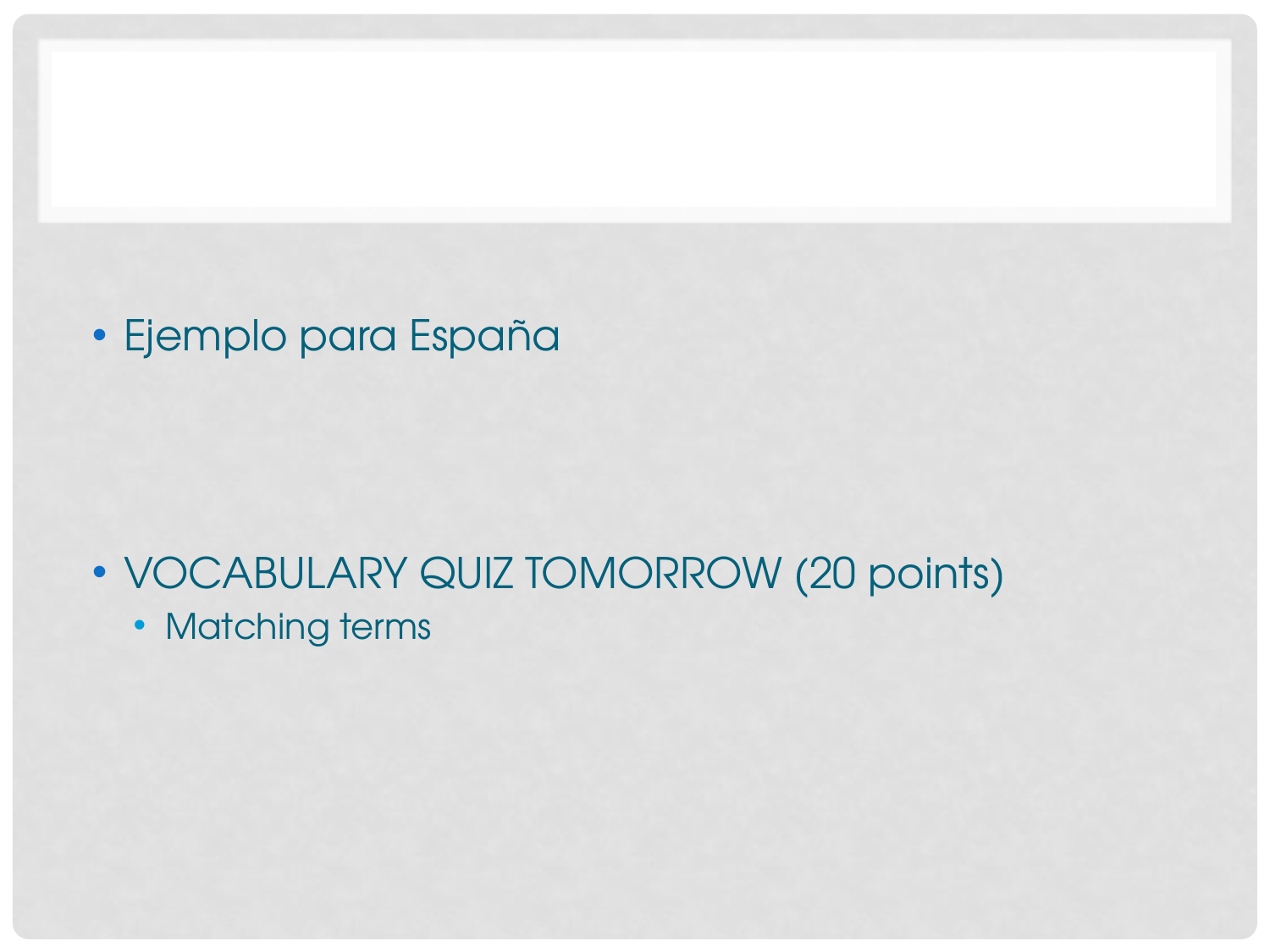

#

Ejemplo para España

VOCABULARY QUIZ TOMORROW (20 points)
Matching terms